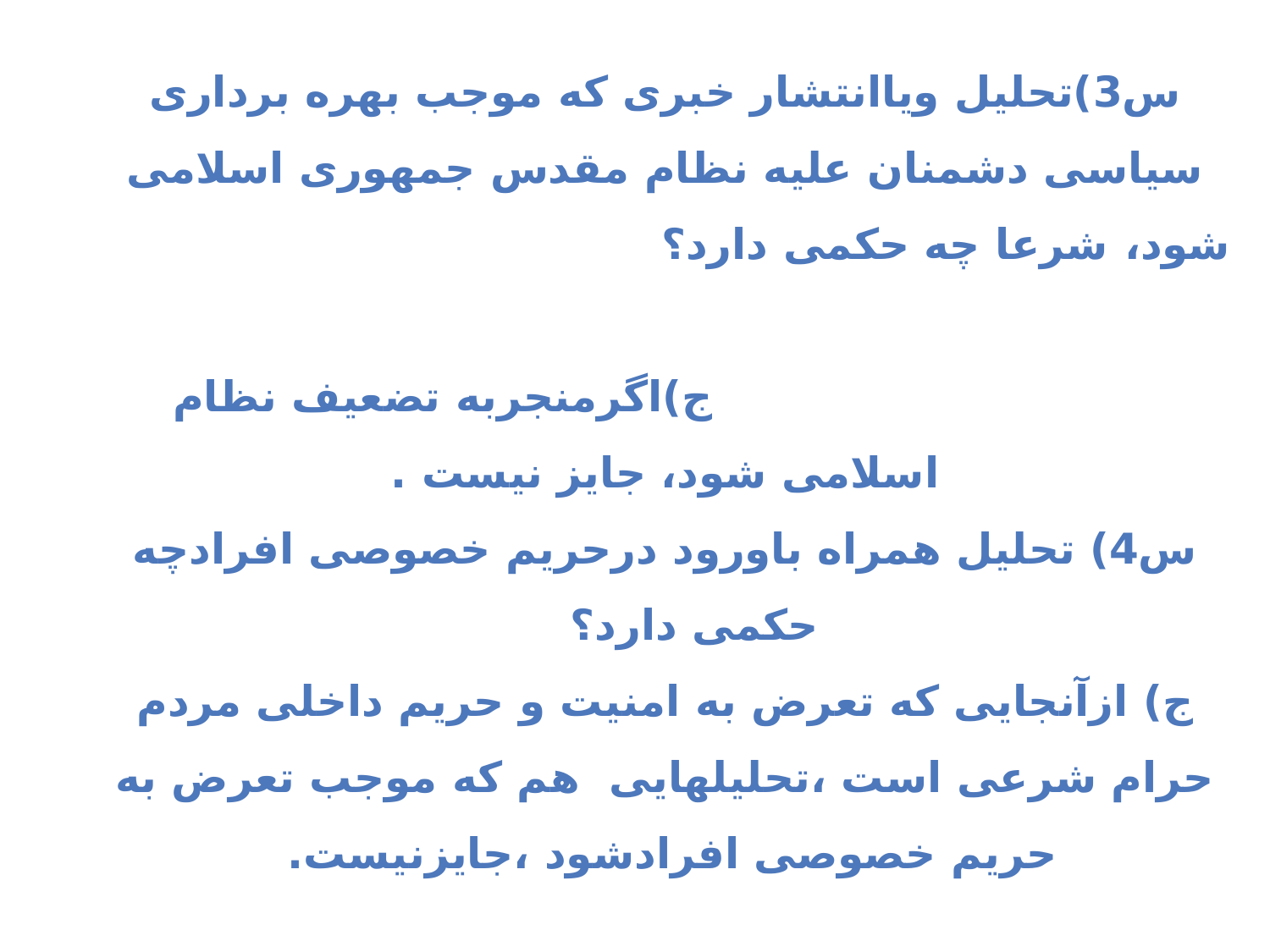

س3)تحلیل ویاانتشار خبری که موجب بهره برداری سیاسی دشمنان علیه نظام مقدس جمهوری اسلامی شود،‌ شرعا چه حکمی دارد؟                                                                                                                                                  ج)اگرمنجربه تضعیف نظام اسلامی شود، جایز نیست .
س4) تحلیل همراه باورود درحریم خصوصی افرادچه حکمی دارد؟
ج) ازآنجایی که تعرض به امنیت و حریم داخلی مردم حرام شرعی است ،تحلیلهایی  هم که موجب تعرض به حریم خصوصی افرادشود ،جایزنیست.